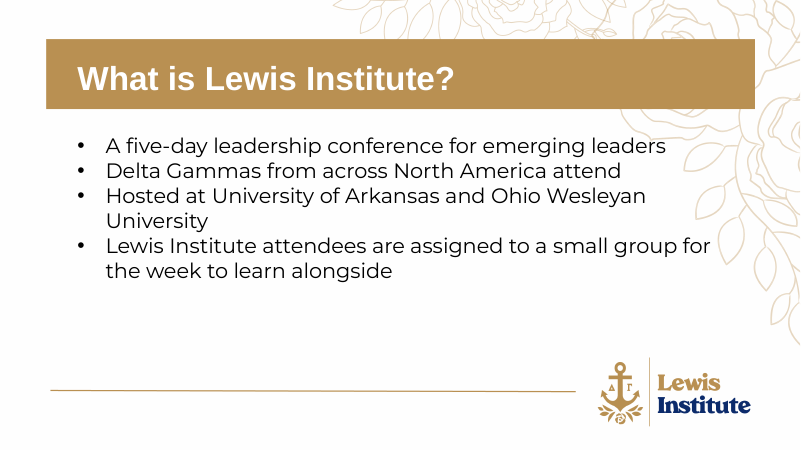

What is Lewis Institute?
A five-day leadership conference for emerging leaders
Delta Gammas from across North America attend
Hosted at University of Arkansas and Ohio Wesleyan University
Lewis Institute attendees are assigned to a small group for the week to learn alongside